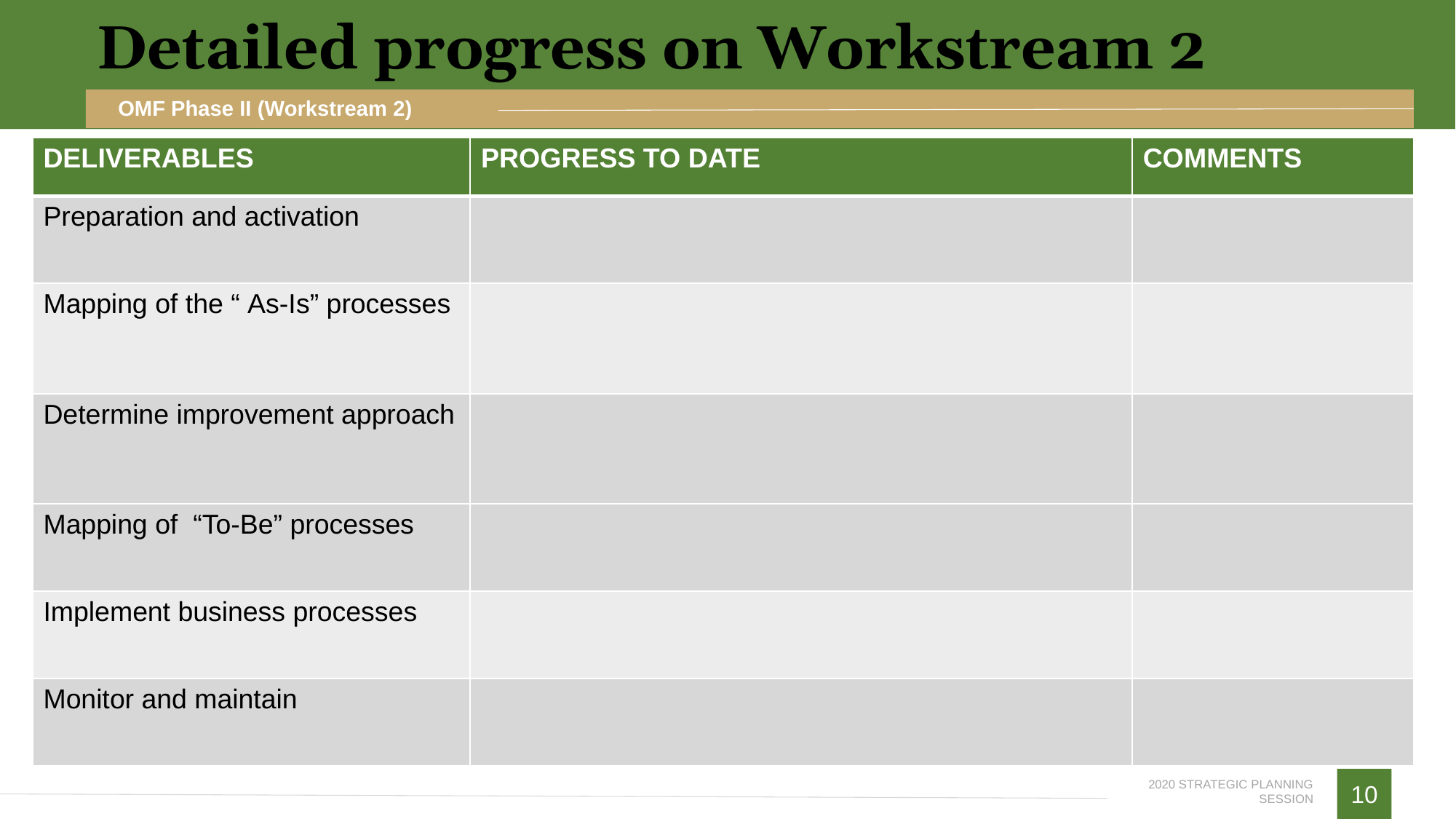

Detailed progress on Workstream 2

OMF Phase II (Workstream 2)
| DELIVERABLES | PROGRESS TO DATE | COMMENTS |
| --- | --- | --- |
| Preparation and activation |  |  |
| Mapping of the “ As-Is” processes |  |  |
| Determine improvement approach |  |  |
| Mapping of “To-Be” processes |  |  |
| Implement business processes |  |  |
| Monitor and maintain |  |  |